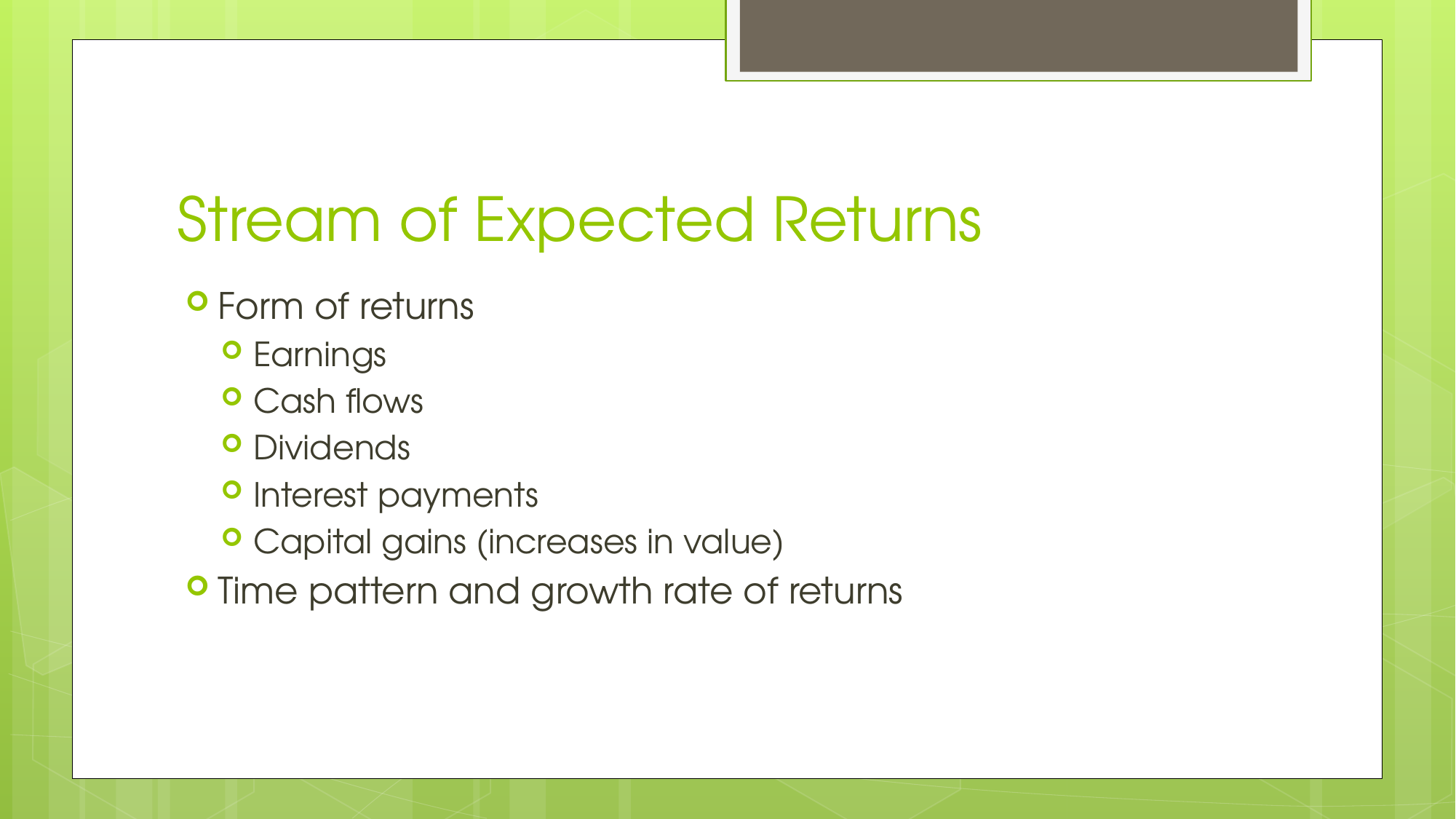

# Stream of Expected Returns
Form of returns
Earnings
Cash flows
Dividends
Interest payments
Capital gains (increases in value)
Time pattern and growth rate of returns